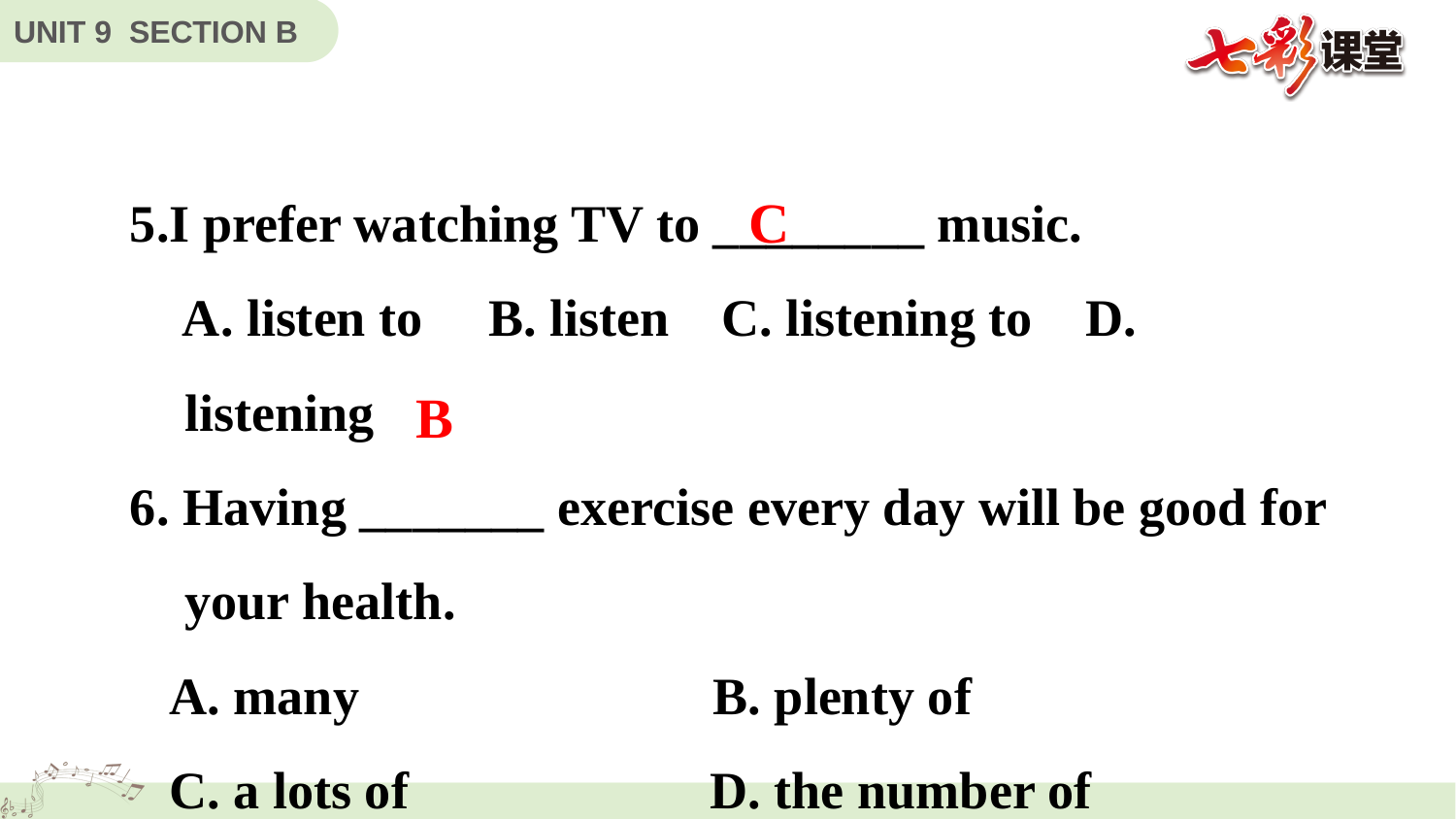

C
5.I prefer watching TV to ________ music.
    A. listen to     B. listen    C. listening to    D. listening
6. Having _______ exercise every day will be good for your health.
   A. many                           B. plenty of
   C. a lots of                       D. the number of
B